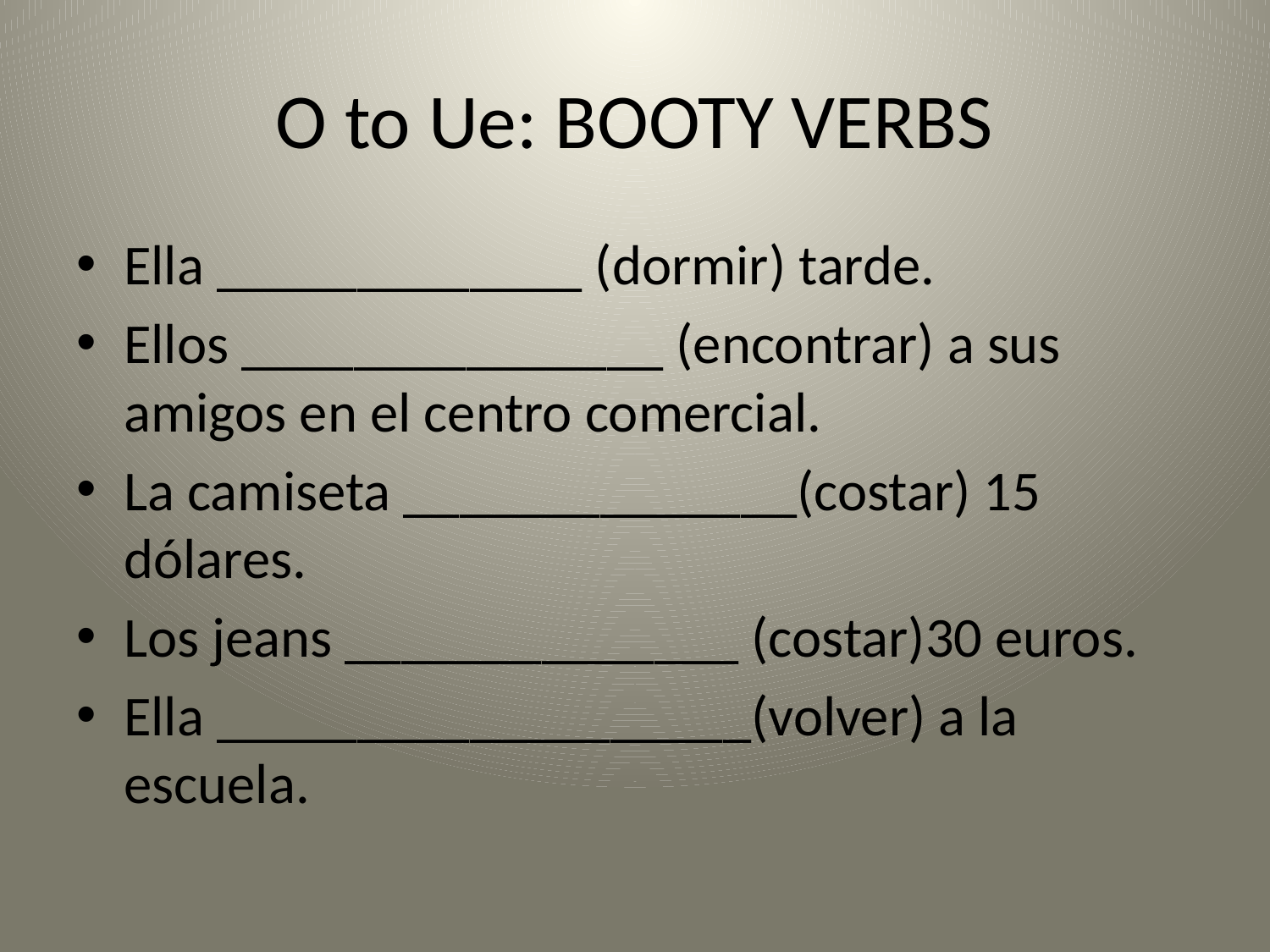

# O to Ue: BOOTY VERBS
Ella _____________ (dormir) tarde.
Ellos _______________ (encontrar) a sus amigos en el centro comercial.
La camiseta ______________(costar) 15 dólares.
Los jeans ______________ (costar)30 euros.
Ella ___________________(volver) a la escuela.